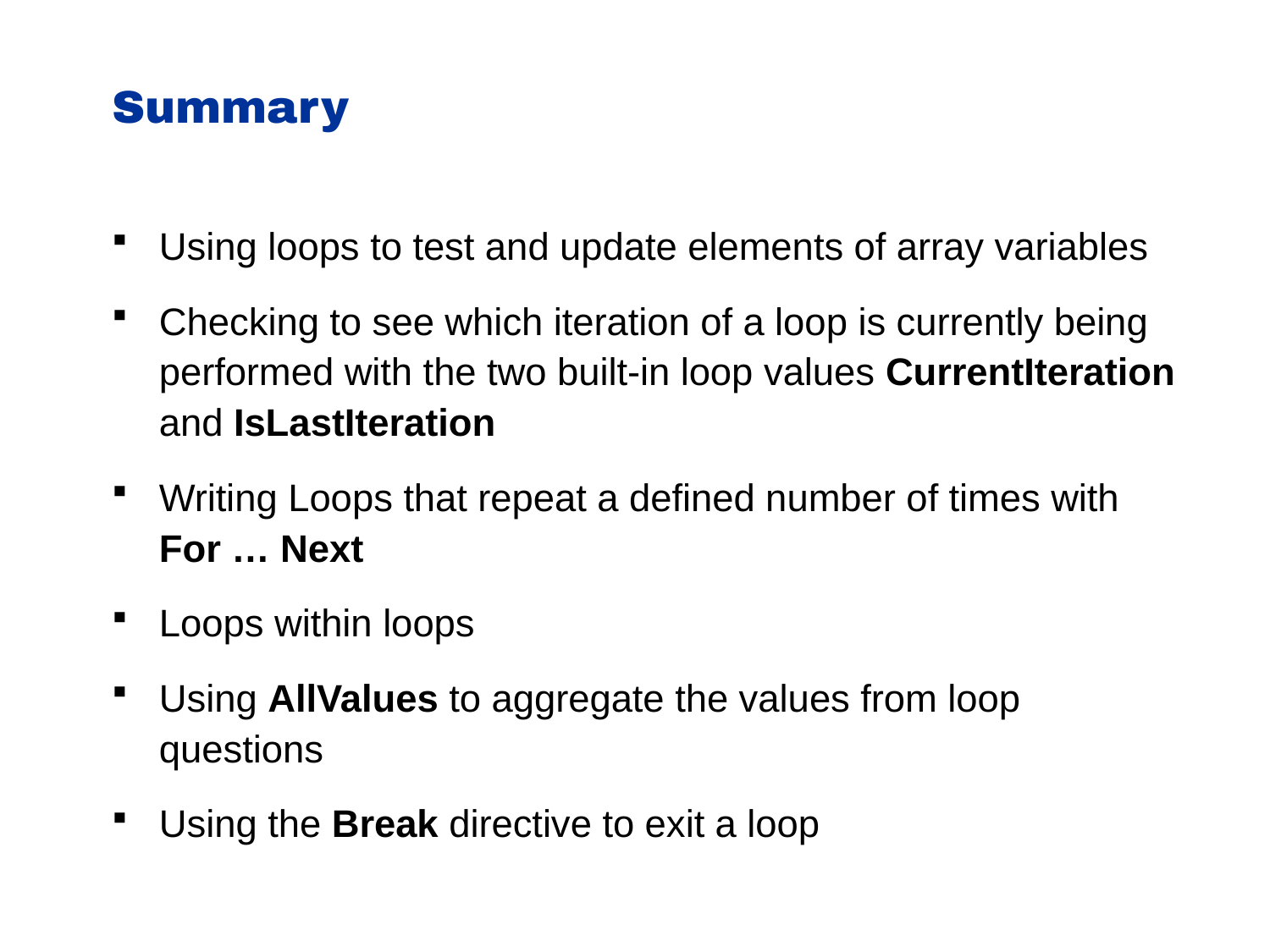

# Summary
Using loops to test and update elements of array variables
Checking to see which iteration of a loop is currently being performed with the two built-in loop values CurrentIteration and IsLastIteration
Writing Loops that repeat a defined number of times with For … Next
Loops within loops
Using AllValues to aggregate the values from loop questions
Using the Break directive to exit a loop